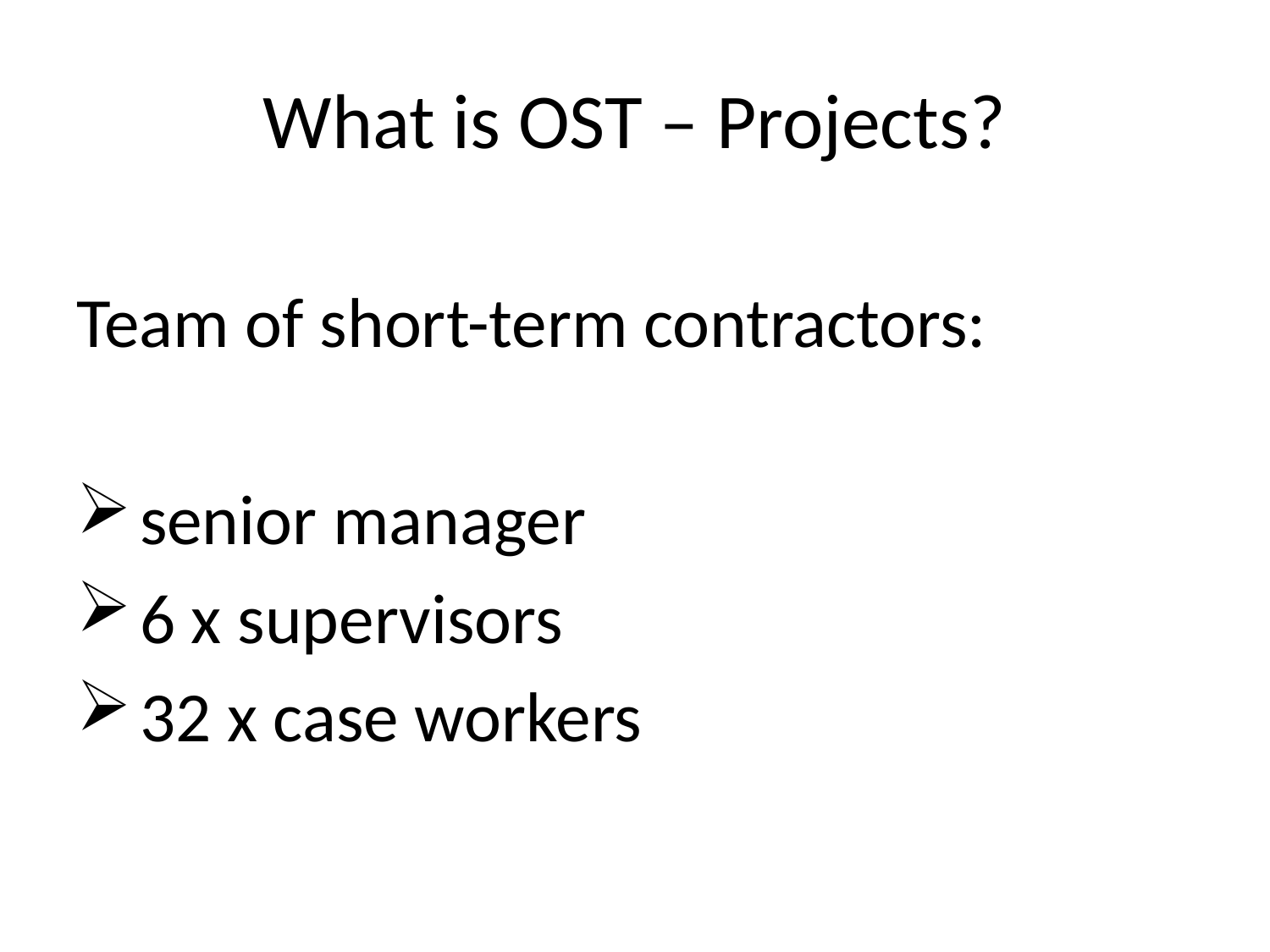

# What is OST – Projects?

Team of short-term contractors:

senior manager
6 x supervisors
32 x case workers